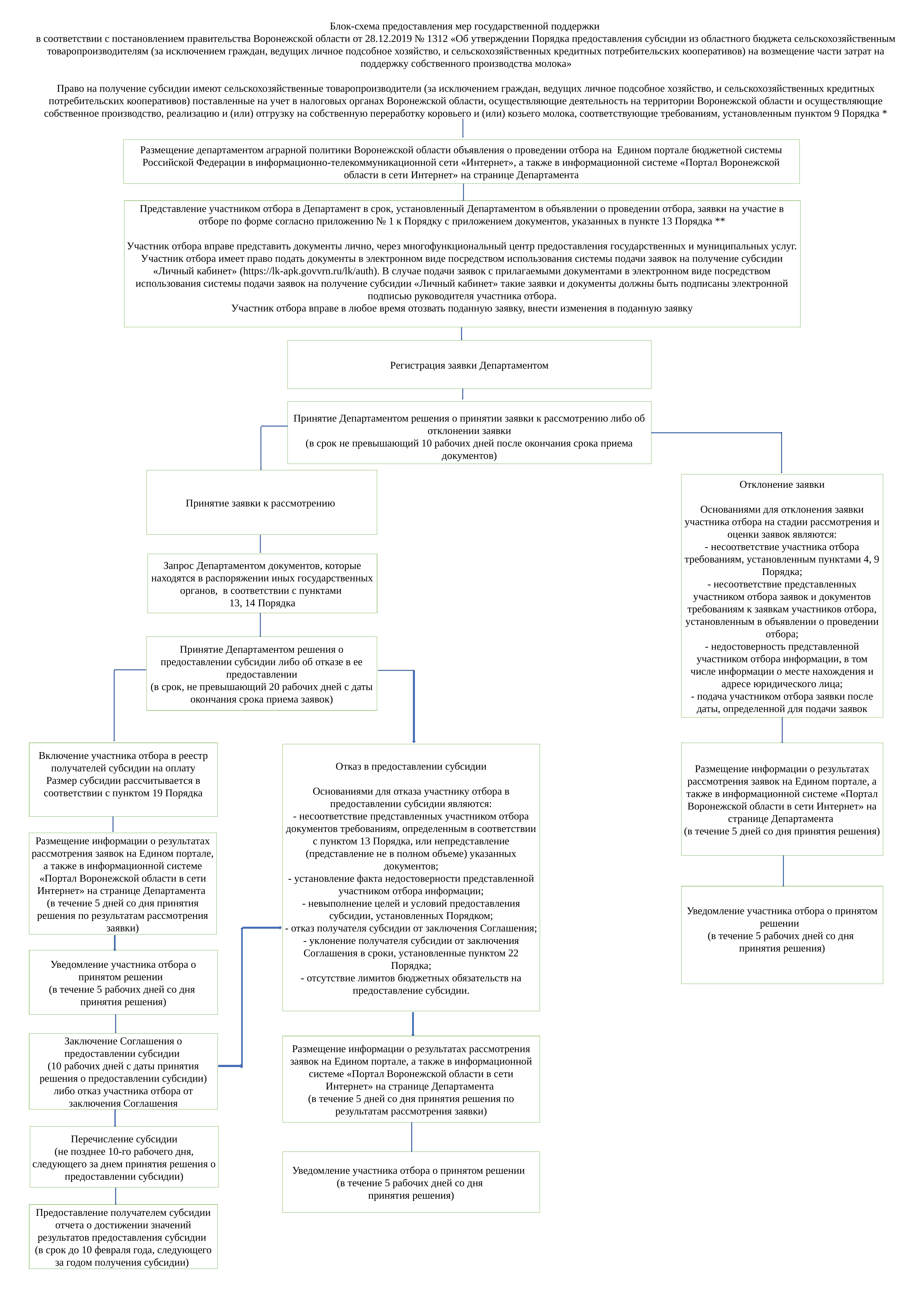

Блок-схема предоставления мер государственной поддержки
в соответствии с постановлением правительства Воронежской области от 28.12.2019 № 1312 «Об утверждении Порядка предоставления субсидии из областного бюджета сельскохозяйственным товаропроизводителям (за исключением граждан, ведущих личное подсобное хозяйство, и сельскохозяйственных кредитных потребительских кооперативов) на возмещение части затрат на поддержку собственного производства молока»

Право на получение субсидии имеют сельскохозяйственные товаропроизводители (за исключением граждан, ведущих личное подсобное хозяйство, и сельскохозяйственных кредитных потребительских кооперативов) поставленные на учет в налоговых органах Воронежской области, осуществляющие деятельность на территории Воронежской области и осуществляющие собственное производство, реализацию и (или) отгрузку на собственную переработку коровьего и (или) козьего молока, соответствующие требованиям, установленным пунктом 9 Порядка *

Размещение департаментом аграрной политики Воронежской области объявления о проведении отбора на  Едином портале бюджетной системы Российской Федерации в информационно-телекоммуникационной сети «Интернет», а также в информационной системе «Портал Воронежской области в сети Интернет» на странице Департамента

Представление участником отбора в Департамент в срок, установленный Департаментом в объявлении о проведении отбора, заявки на участие в отборе по форме согласно приложению № 1 к Порядку с приложением документов, указанных в пункте 13 Порядка **

Участник отбора вправе представить документы лично, через многофункциональный центр предоставления государственных и муниципальных услуг.
Участник отбора имеет право подать документы в электронном виде посредством использования системы подачи заявок на получение субсидии «Личный кабинет» (https://lk-apk.govvrn.ru/lk/auth). В случае подачи заявок с прилагаемыми документами в электронном виде посредством использования системы подачи заявок на получение субсидии «Личный кабинет» такие заявки и документы должны быть подписаны электронной подписью руководителя участника отбора.
Участник отбора вправе в любое время отозвать поданную заявку, внести изменения в поданную заявку

Регистрация заявки Департаментом

Принятие Департаментом решения о принятии заявки к рассмотрению либо об отклонении заявки
(в срок не превышающий 10 рабочих дней после окончания срока приема документов)

Принятие заявки к рассмотрению
Отклонение заявки

Основаниями для отклонения заявки участника отбора на стадии рассмотрения и оценки заявок являются:
- несоответствие участника отбора требованиям, установленным пунктами 4, 9 Порядка;
- несоответствие представленных участником отбора заявок и документов требованиям к заявкам участников отбора, установленным в объявлении о проведении отбора;
- недостоверность представленной участником отбора информации, в том числе информации о месте нахождения и адресе юридического лица;
- подача участником отбора заявки после даты, определенной для подачи заявок

 Запрос Департаментом документов, которые  находятся в распоряжении иных государственных органов,  в соответствии с пунктами
13, 14 Порядка

Принятие Департаментом решения о предоставлении субсидии либо об отказе в ее предоставлении
(в срок, не превышающий 20 рабочих дней с даты окончания срока приема заявок)

Включение участника отбора в реестр получателей субсидии на оплату
Размер субсидии рассчитывается в соответствии с пунктом 19 Порядка

Размещение информации о результатах рассмотрения заявок на Едином портале, а также в информационной системе «Портал Воронежской области в сети Интернет» на странице Департамента
(в течение 5 дней со дня принятия решения)

Отказ в предоставлении субсидии

Основаниями для отказа участнику отбора в предоставлении субсидии являются:
- несоответствие представленных участником отбора документов требованиям, определенным в соответствии с пунктом 13 Порядка, или непредставление (представление не в полном объеме) указанных документов;
- установление факта недостоверности представленной участником отбора информации;
- невыполнение целей и условий предоставления субсидии, установленных Порядком;
- отказ получателя субсидии от заключения Соглашения;
- уклонение получателя субсидии от заключения Соглашения в сроки, установленные пунктом 22 Порядка;
- отсутствие лимитов бюджетных обязательств на предоставление субсидии.

Размещение информации о результатах рассмотрения заявок на Едином портале, а также в информационной системе «Портал Воронежской области в сети Интернет» на странице Департамента
(в течение 5 дней со дня принятия решения по результатам рассмотрения заявки)

Уведомление участника отбора о принятом решении
(в течение 5 рабочих дней со дня
принятия решения)

Уведомление участника отбора о принятом решении
(в течение 5 рабочих дней со дня
принятия решения)

Заключение Соглашения о предоставлении субсидии
(10 рабочих дней с даты принятия решения о предоставлении субсидии) либо отказ участника отбора от заключения Соглашения

Размещение информации о результатах рассмотрения заявок на Едином портале, а также в информационной системе «Портал Воронежской области в сети Интернет» на странице Департамента
(в течение 5 дней со дня принятия решения по результатам рассмотрения заявки)

Перечисление субсидии
(не позднее 10-го рабочего дня, следующего за днем принятия решения о предоставлении субсидии)
Уведомление участника отбора о принятом решении
(в течение 5 рабочих дней со дня
принятия решения)

Предоставление получателем субсидии отчета о достижении значений результатов предоставления субсидии
(в срок до 10 февраля года, следующего за годом получения субсидии)